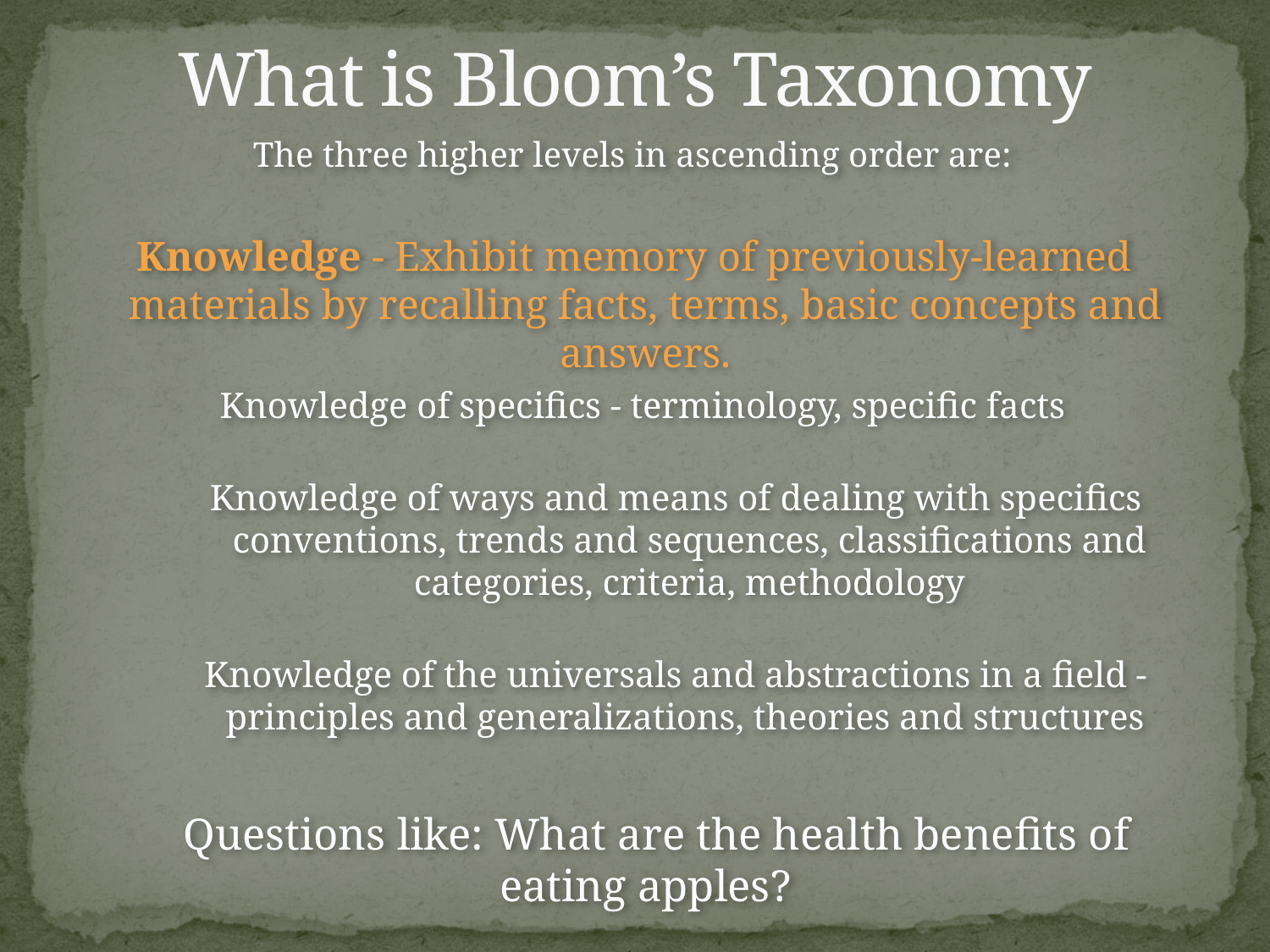

# What is Bloom’s Taxonomy
 The three higher levels in ascending order are:

 Knowledge - Exhibit memory of previously-learned materials by recalling facts, terms, basic concepts and answers.
    Knowledge of specifics - terminology, specific facts

Knowledge of ways and means of dealing with specifics conventions, trends and sequences, classifications and categories, criteria, methodology

Knowledge of the universals and abstractions in a field - principles and generalizations, theories and structures

         Questions like: What are the health benefits of     eating apples?